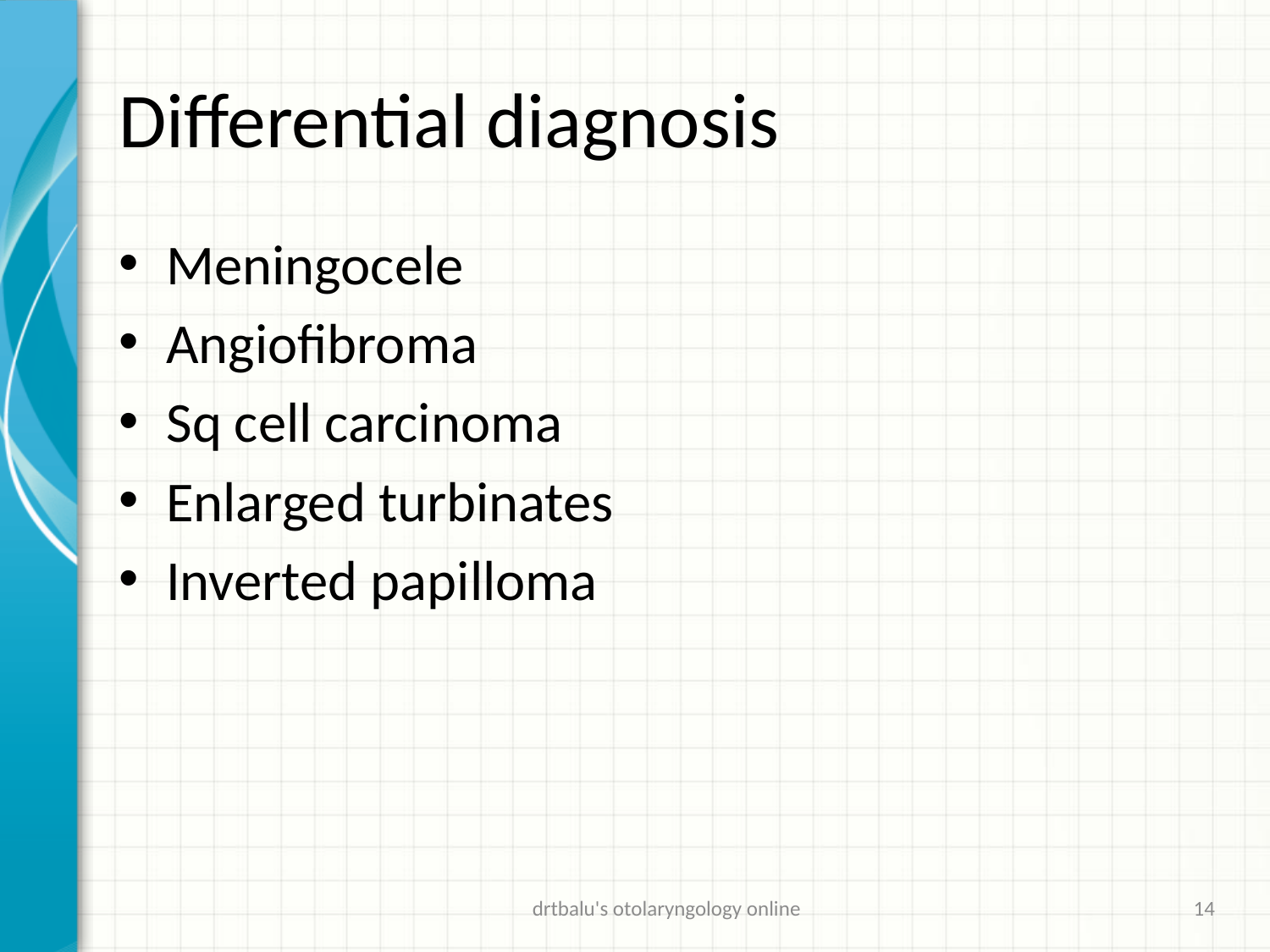

# Differential diagnosis
Meningocele
Angiofibroma
Sq cell carcinoma
Enlarged turbinates
Inverted papilloma
drtbalu's otolaryngology online
14